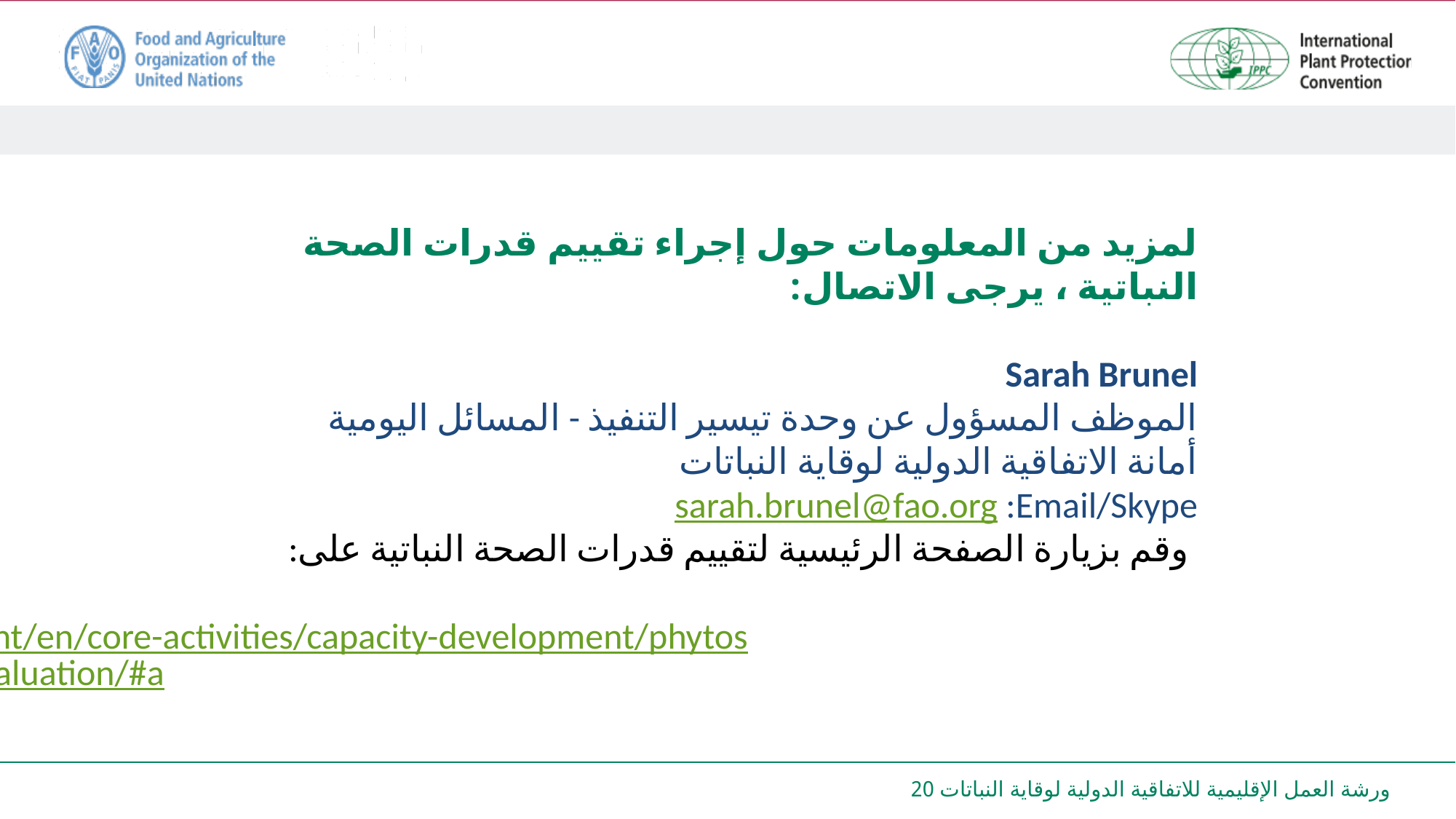

لمزيد من المعلومات حول إجراء تقييم قدرات الصحة النباتية ، يرجى الاتصال:

Sarah Brunel
الموظف المسؤول عن وحدة تيسير التنفيذ - المسائل اليومية
أمانة الاتفاقية الدولية لوقاية النباتات
Email/Skype: sarah.brunel@fao.org
 وقم بزيارة الصفحة الرئيسية لتقييم قدرات الصحة النباتية على:
 https://www.ippc.int/en/core-activities/capacity-development/phytosanitary-capacity-evaluation/#a